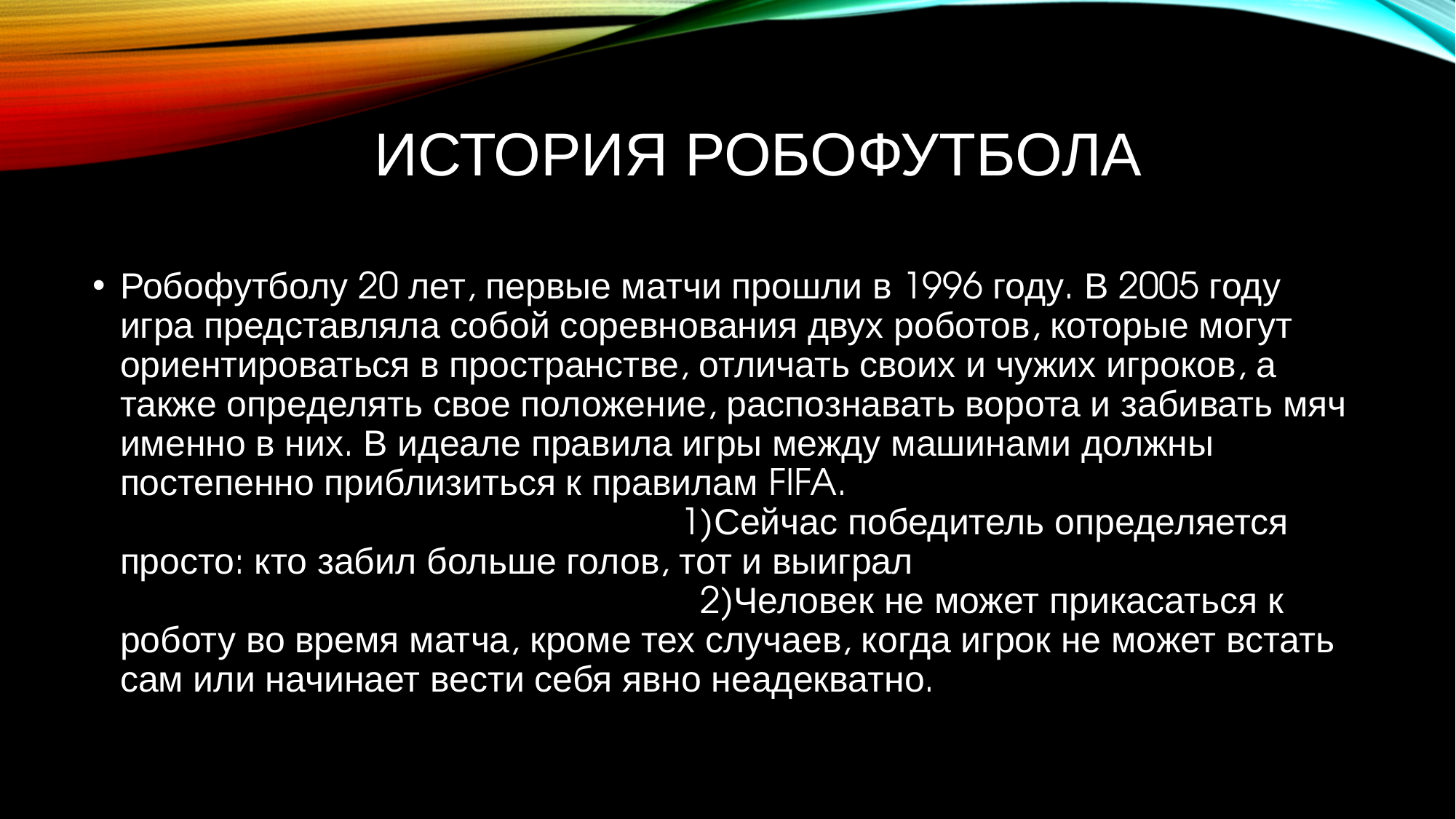

# История робофутбола
Робофутболу 20 лет, первые матчи прошли в 1996 году. В 2005 году игра представляла собой соревнования двух роботов, которые могут ориентироваться в пространстве, отличать своих и чужих игроков, а также определять свое положение, распознавать ворота и забивать мяч именно в них. В идеале правила игры между машинами должны постепенно приблизиться к правилам FIFA.                                                                                                            1)Сейчас победитель определяется просто: кто забил больше голов, тот и выиграл                                                                                                       2)Человек не может прикасаться к роботу во время матча, кроме тех случаев, когда игрок не может встать сам или начинает вести себя явно неадекватно.